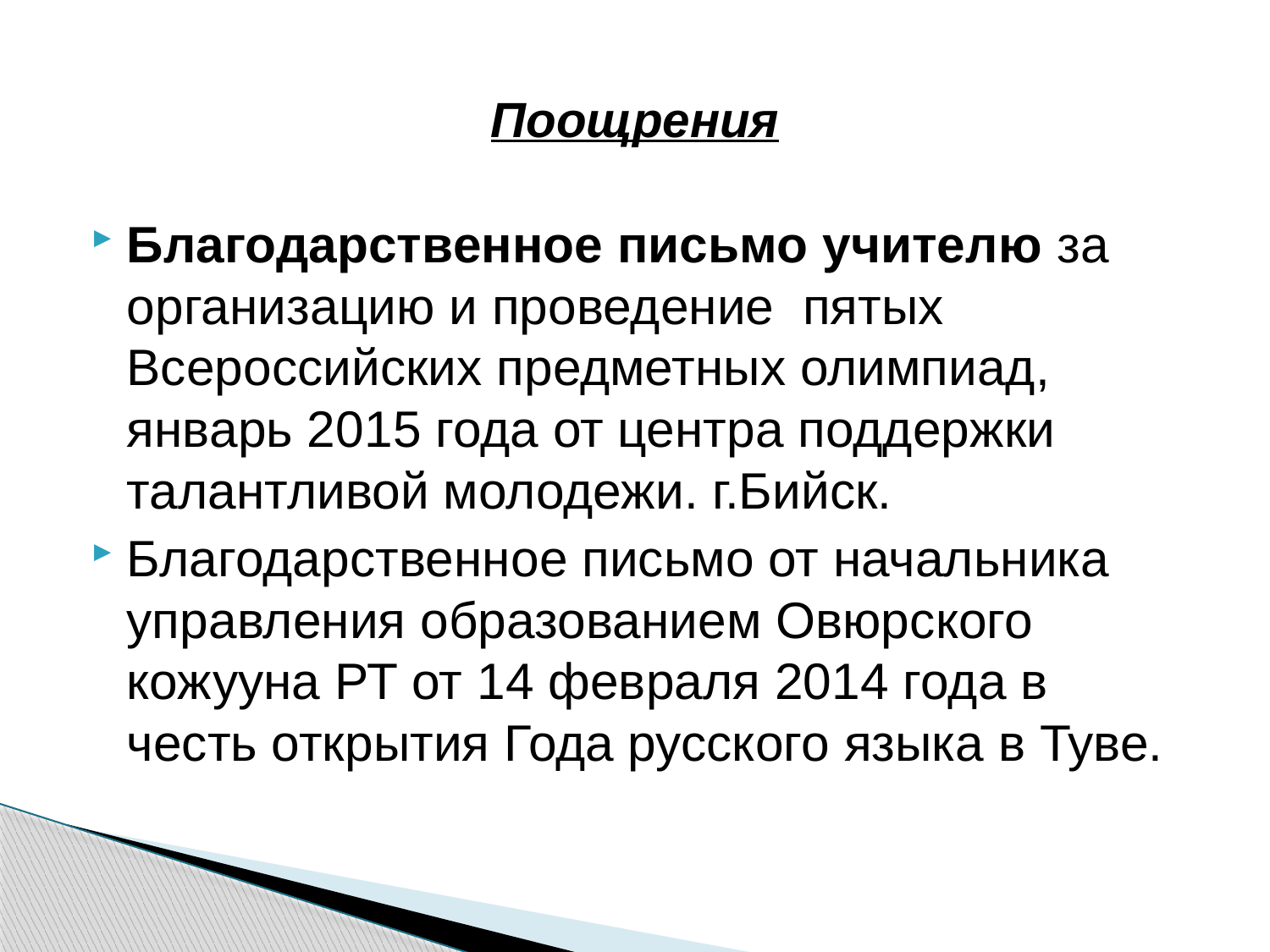

# Поощрения
Благодарственное письмо учителю за организацию и проведение  пятых Всероссийских предметных олимпиад, январь 2015 года от центра поддержки талантливой молодежи. г.Бийск.
Благодарственное письмо от начальника управления образованием Овюрского кожууна РТ от 14 февраля 2014 года в честь открытия Года русского языка в Туве.